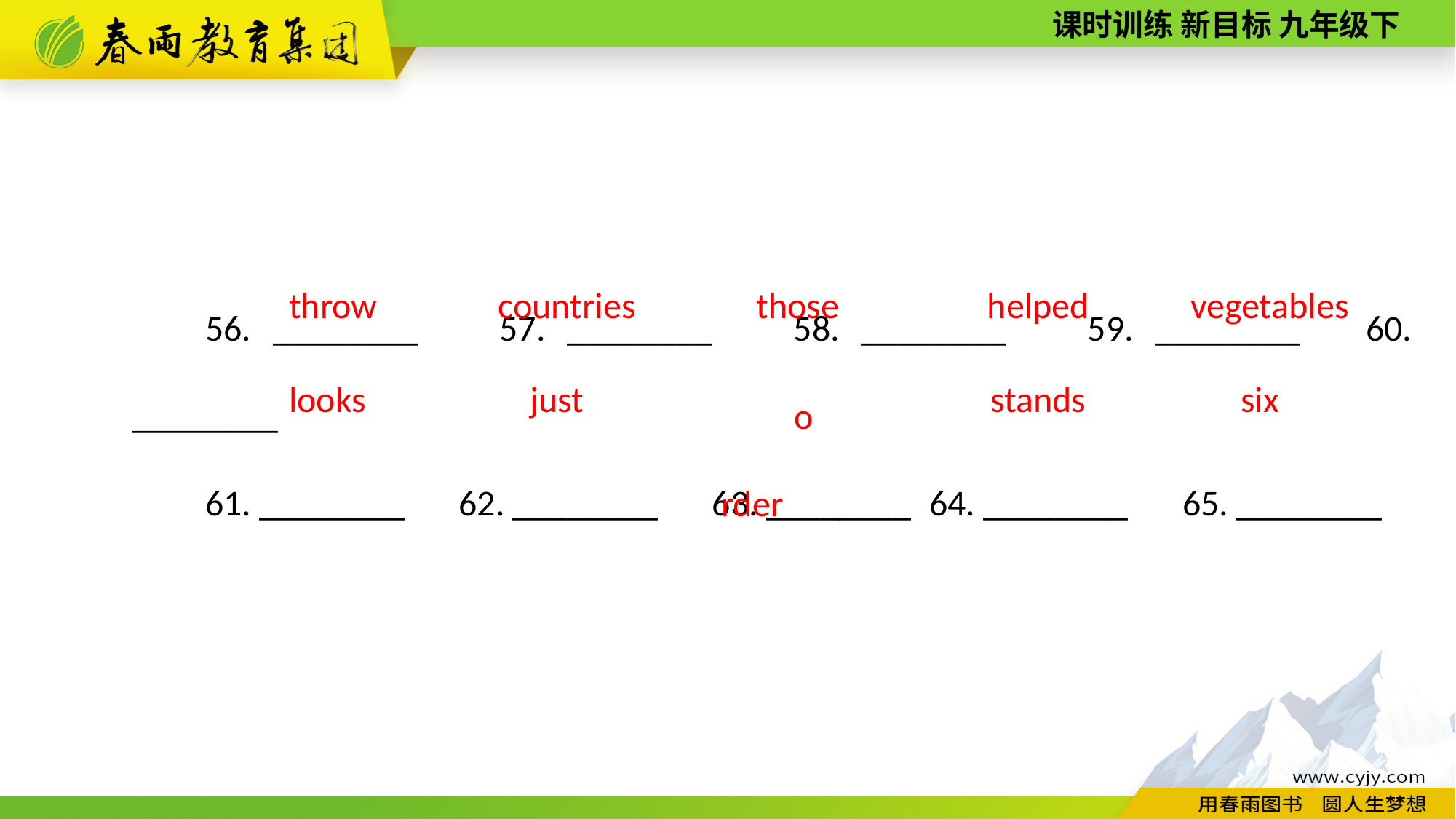

56. ________　57. ________　58. ________　59. ________   60. ________
61. ________　62. ________　63. ________    64. ________　65. ________
helped
vegetables
throw
countries
those
order
six
looks
just
stands